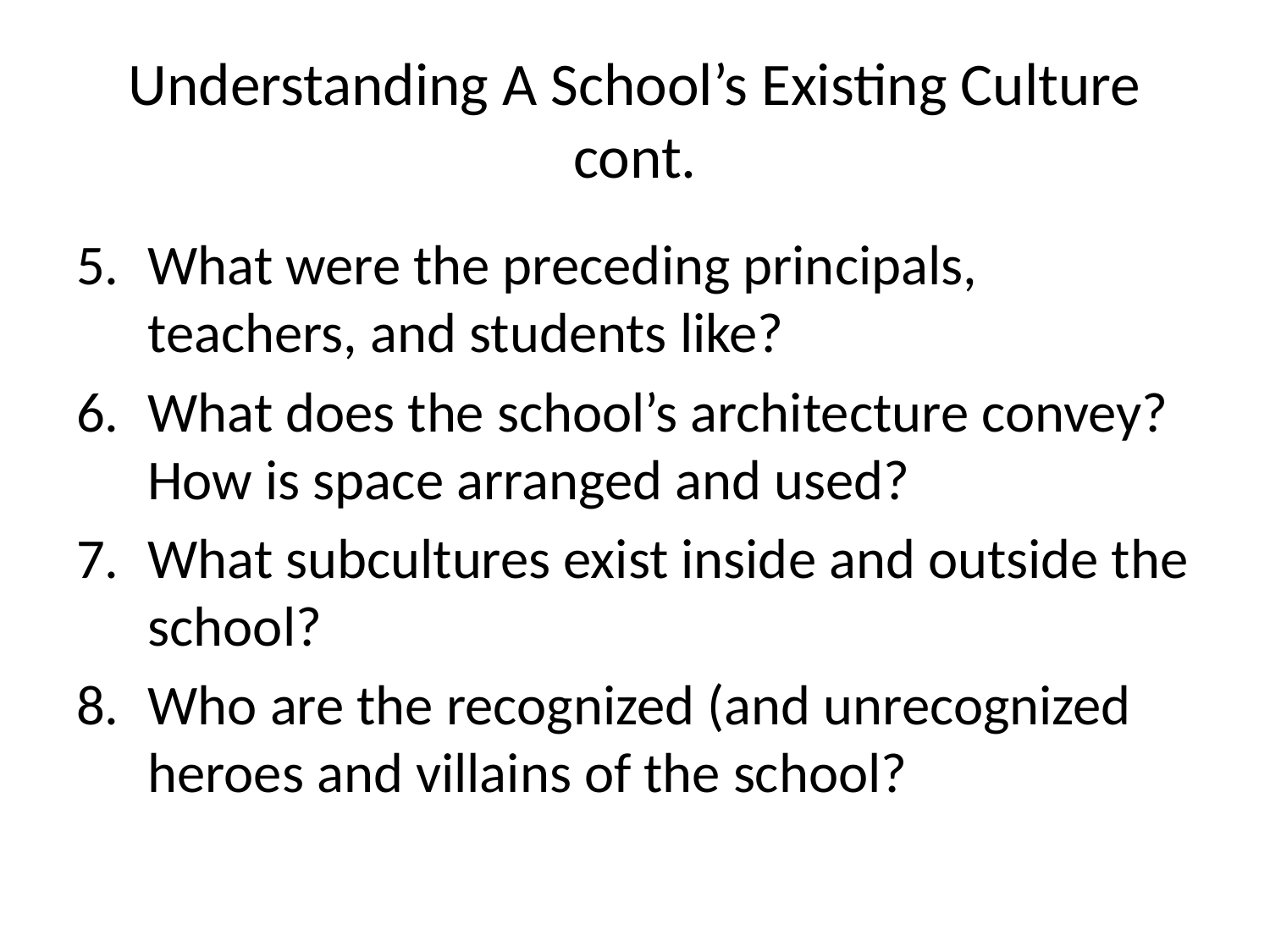

# Understanding A School’s Existing Culture cont.
What were the preceding principals, teachers, and students like?
What does the school’s architecture convey? How is space arranged and used?
What subcultures exist inside and outside the school?
Who are the recognized (and unrecognized heroes and villains of the school?